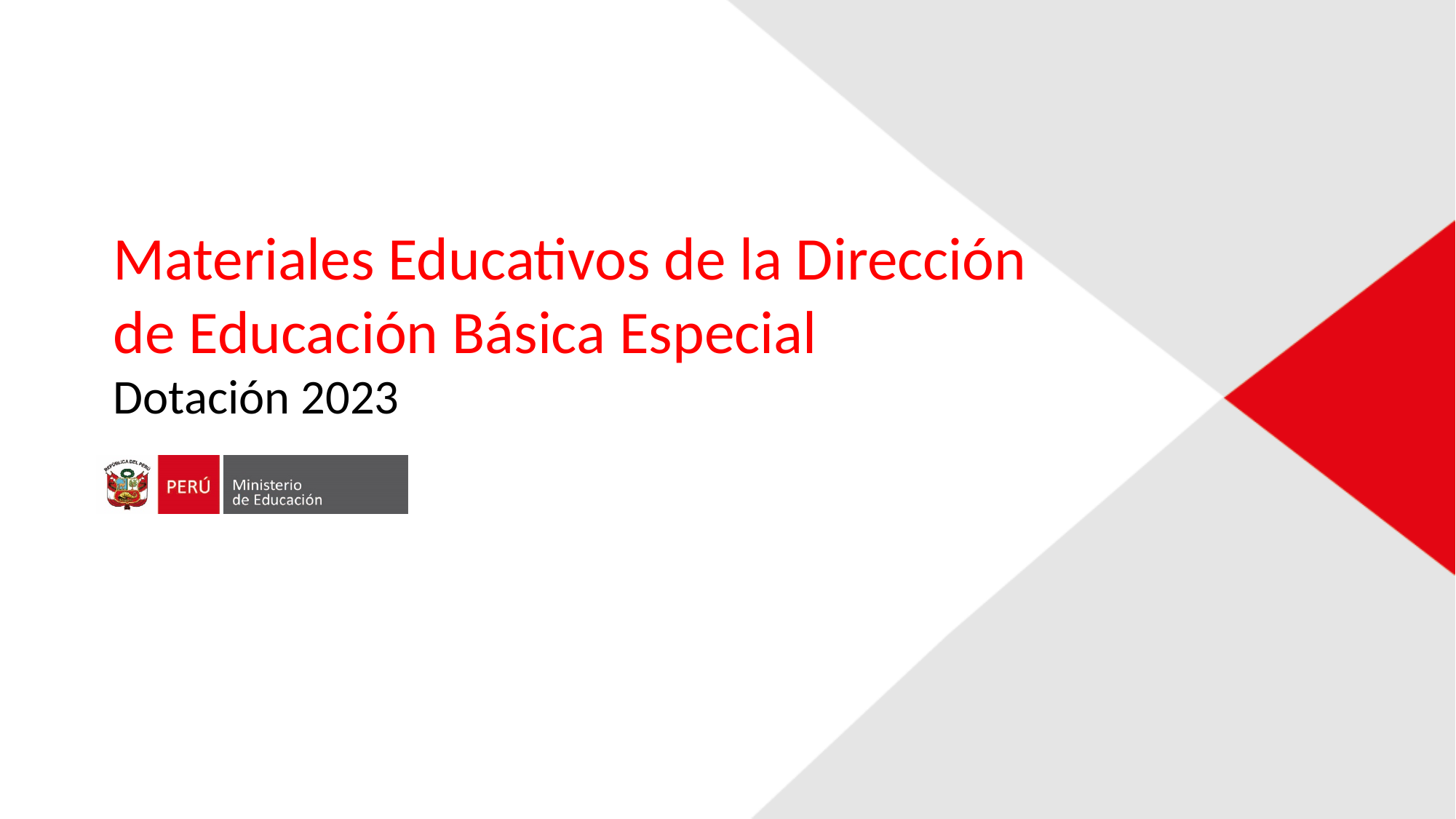

Materiales Educativos de la Dirección de Educación Básica Especial
Dotación 2023